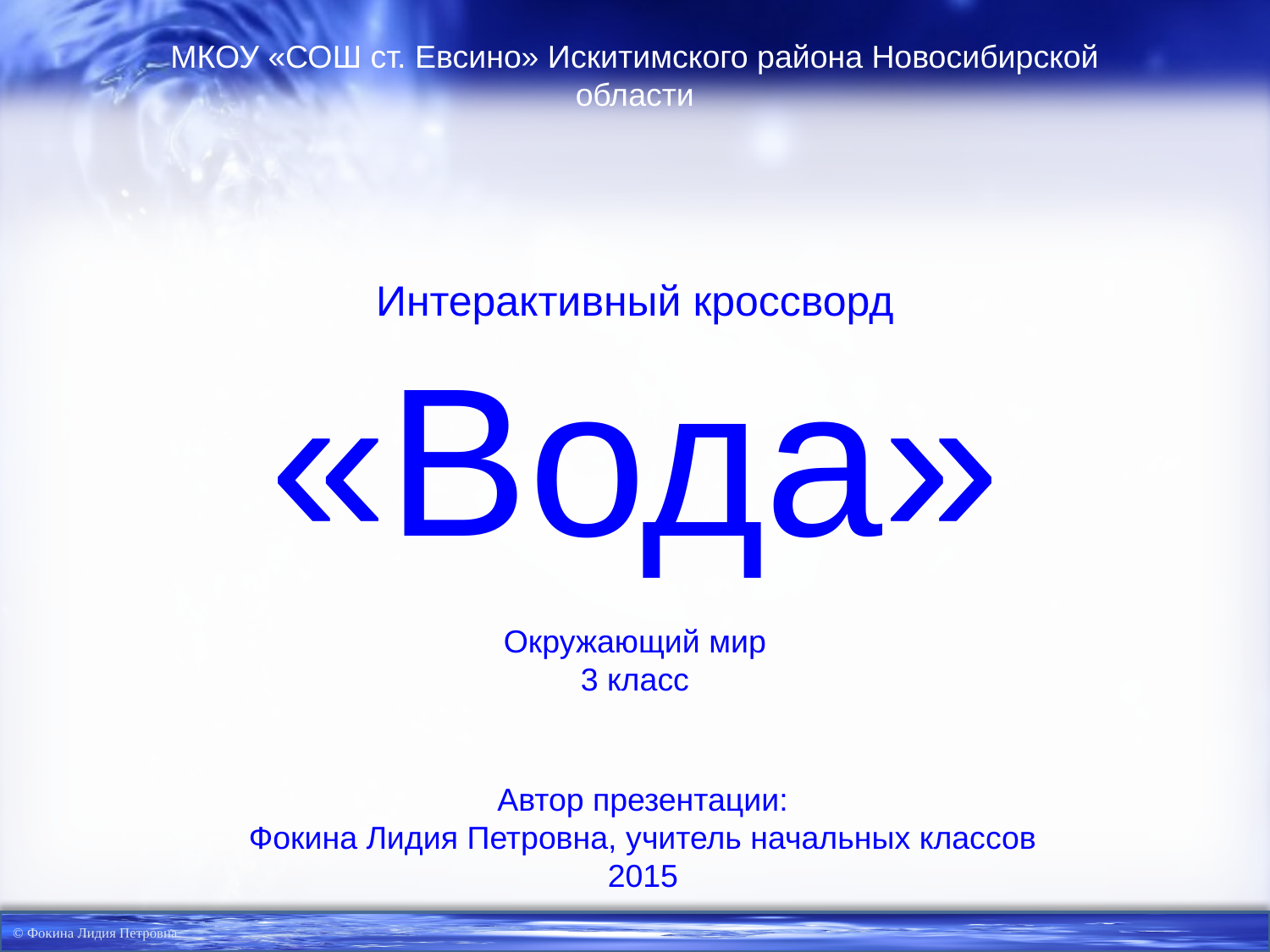

МКОУ «СОШ ст. Евсино» Искитимского района Новосибирской области
# Интерактивный кроссворд «Вода»
Окружающий мир
3 класс
Автор презентации:
Фокина Лидия Петровна, учитель начальных классов
2015